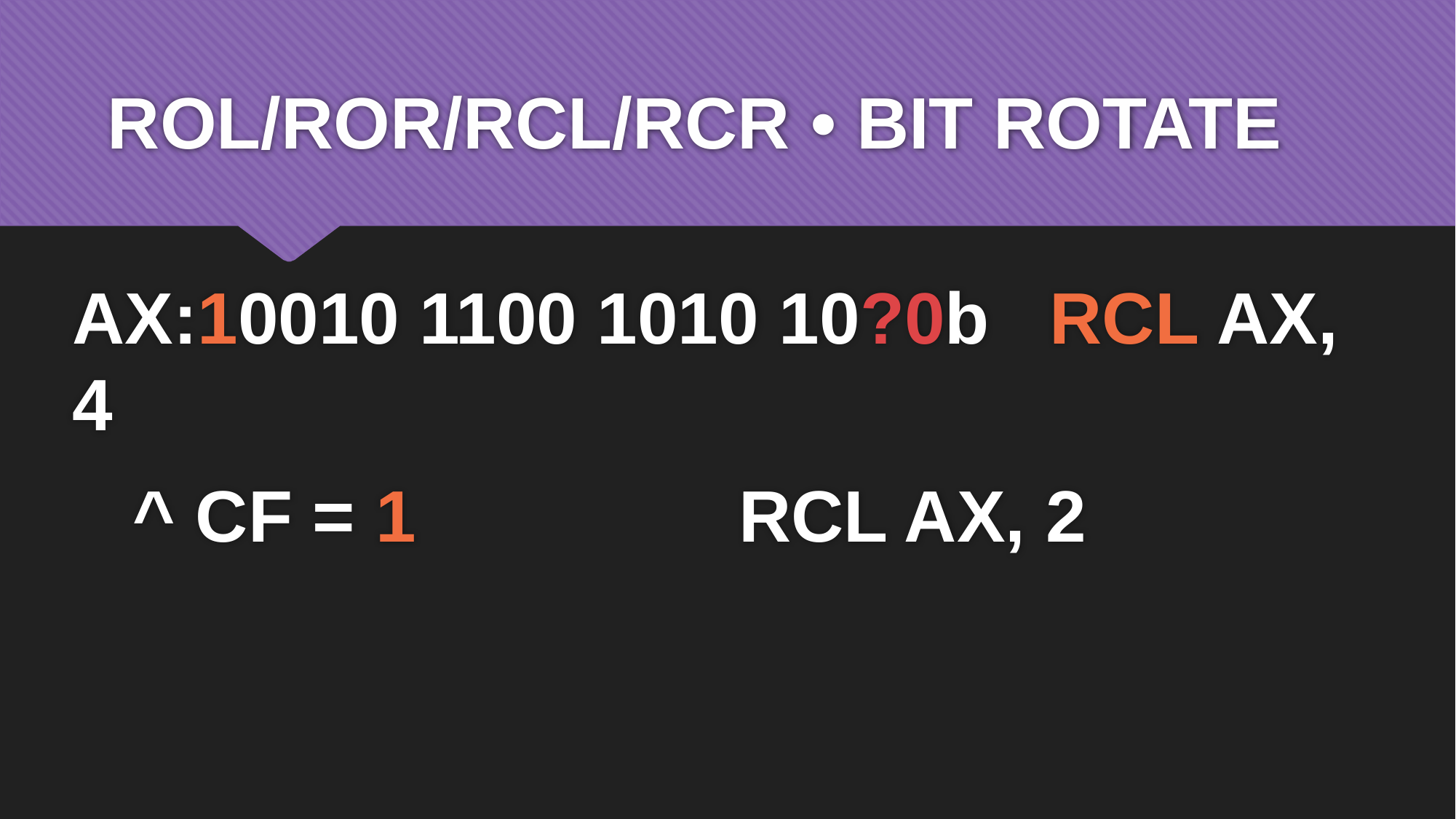

# ROL/ROR/RCL/RCR • BIT ROTATE
AX:10010 1100 1010 10?0b   RCL AX, 4
   ^ CF = 1                RCL AX, 2